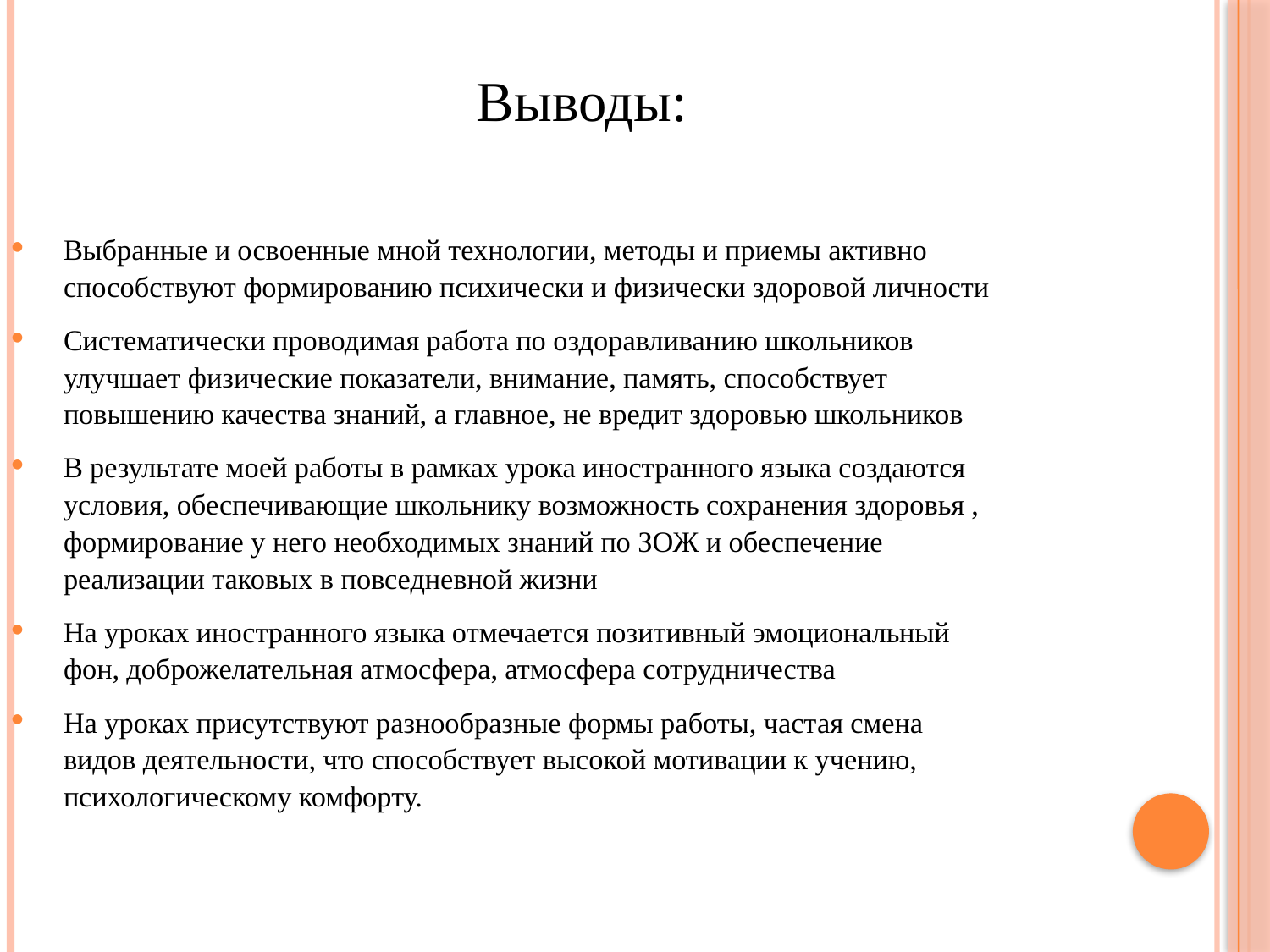

# Выводы:
Выбранные и освоенные мной технологии, методы и приемы активно способствуют формированию психически и физически здоровой личности
Систематически проводимая работа по оздоравливанию школьников улучшает физические показатели, внимание, память, способствует повышению качества знаний, а главное, не вредит здоровью школьников
В результате моей работы в рамках урока иностранного языка создаются условия, обеспечивающие школьнику возможность сохранения здоровья , формирование у него необходимых знаний по ЗОЖ и обеспечение реализации таковых в повседневной жизни
На уроках иностранного языка отмечается позитивный эмоциональный фон, доброжелательная атмосфера, атмосфера сотрудничества
На уроках присутствуют разнообразные формы работы, частая смена видов деятельности, что способствует высокой мотивации к учению, психологическому комфорту.